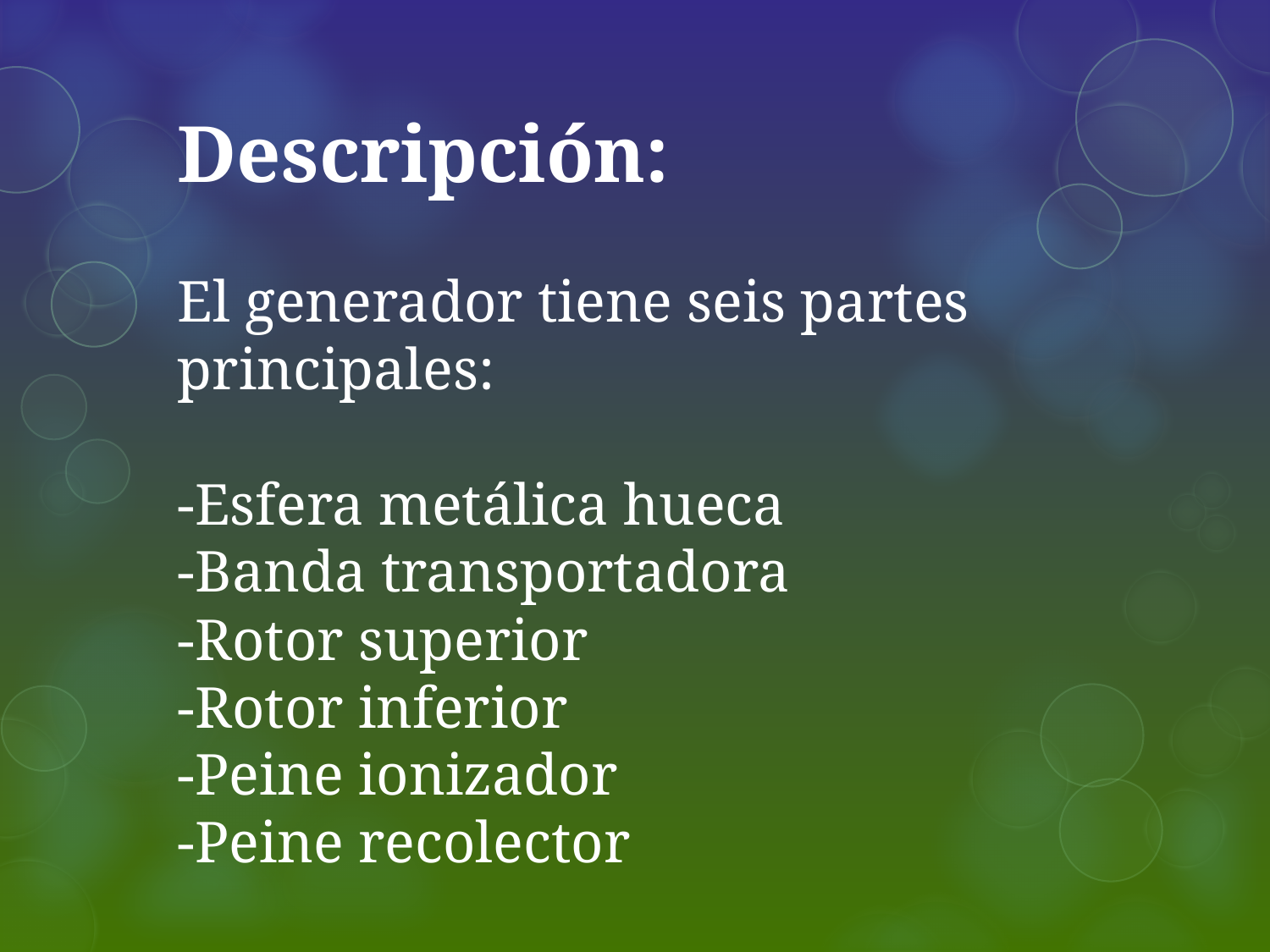

# Descripción: El generador tiene seis partes principales: -Esfera metálica hueca -Banda transportadora -Rotor superior -Rotor inferior -Peine ionizador -Peine recolector